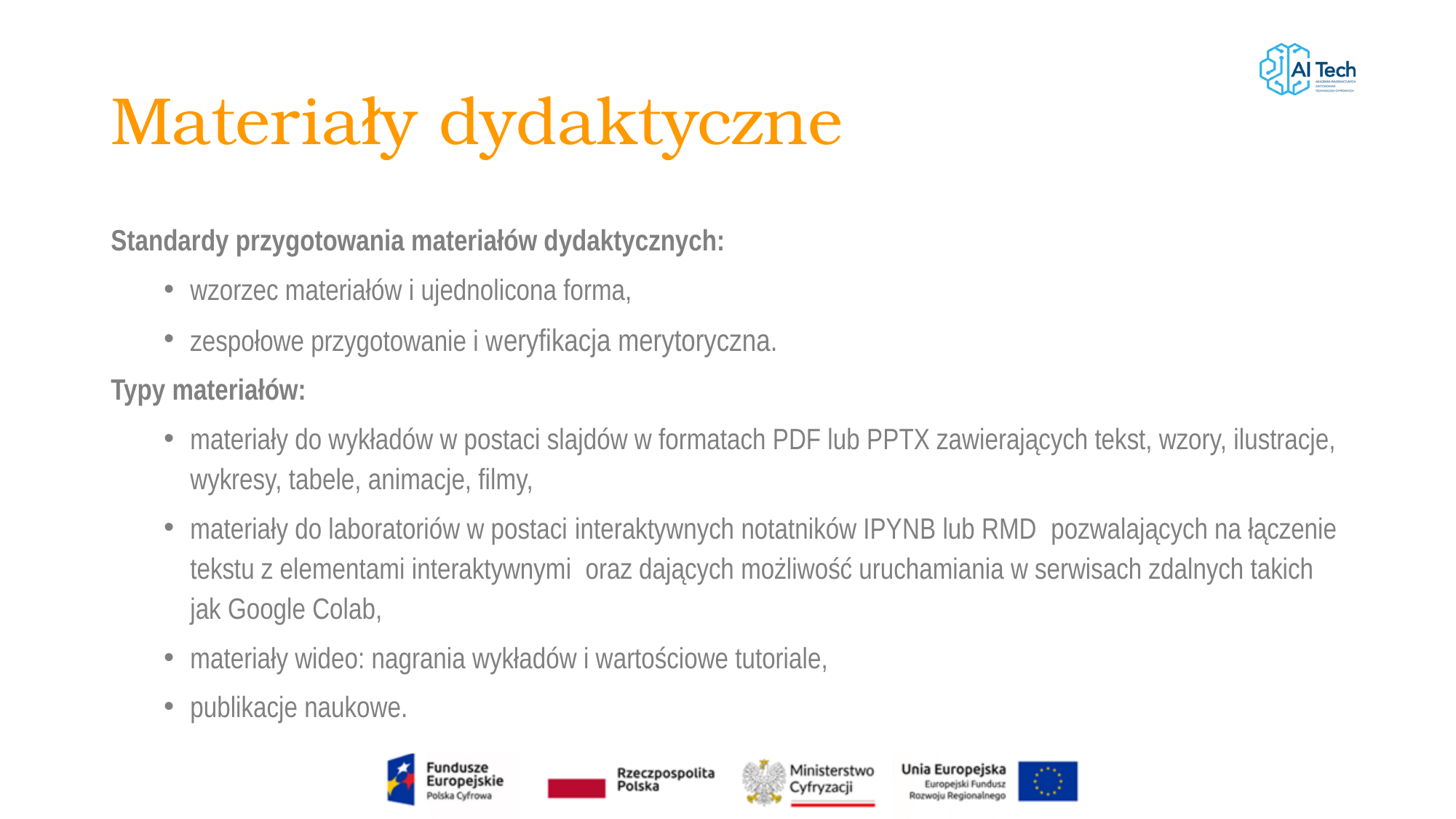

# Materiały dydaktyczne
Standardy przygotowania materiałów dydaktycznych:
wzorzec materiałów i ujednolicona forma,
zespołowe przygotowanie i weryfikacja merytoryczna.
Typy materiałów:
materiały do wykładów w postaci slajdów w formatach PDF lub PPTX zawierających tekst, wzory, ilustracje, wykresy, tabele, animacje, filmy,
materiały do laboratoriów w postaci interaktywnych notatników IPYNB lub RMD  pozwalających na łączenie tekstu z elementami interaktywnymi  oraz dających możliwość uruchamiania w serwisach zdalnych takich jak Google Colab,
materiały wideo: nagrania wykładów i wartościowe tutoriale,
publikacje naukowe.